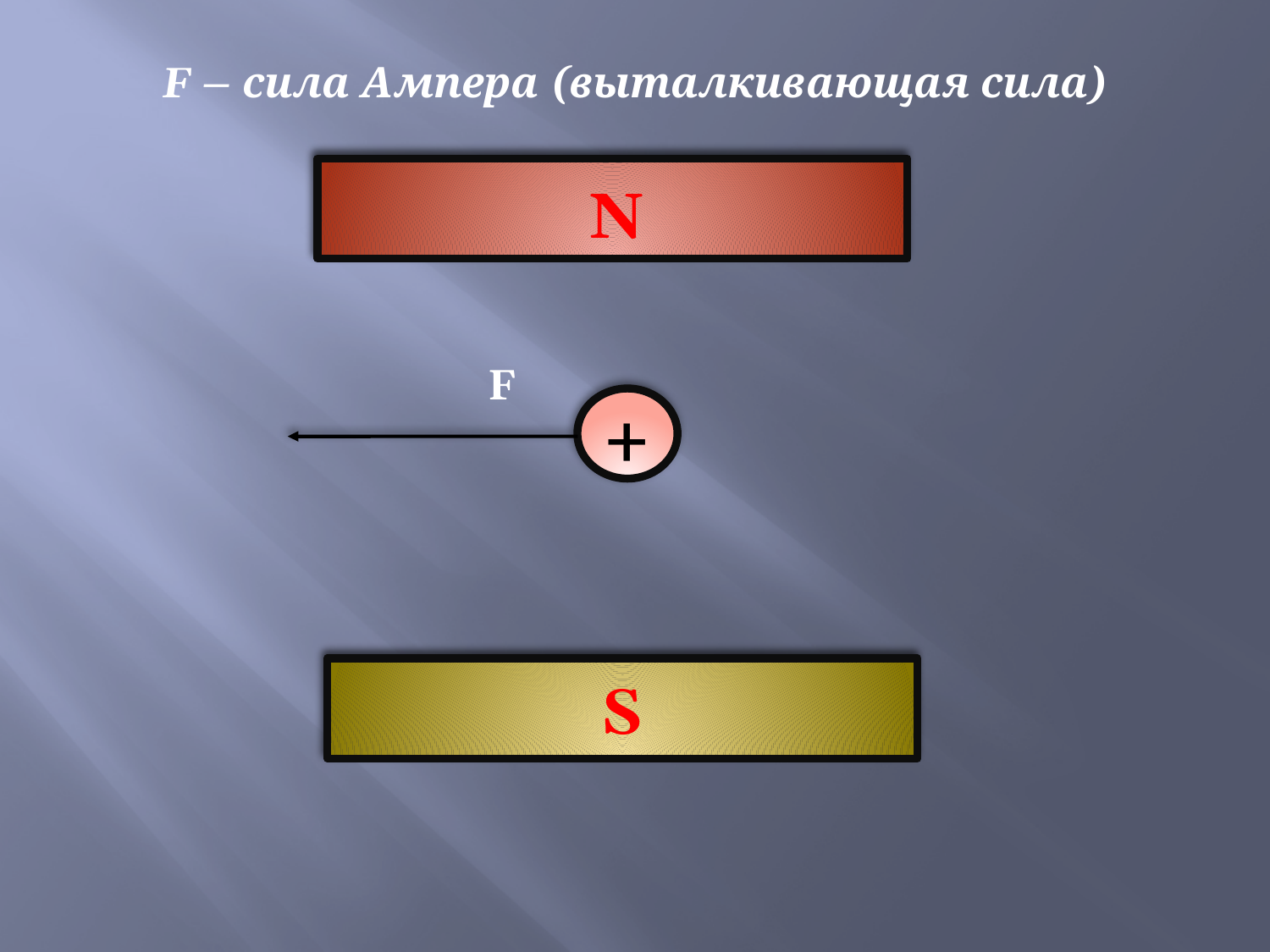

F – сила Ампера (выталкивающая сила)

N
F
+

S